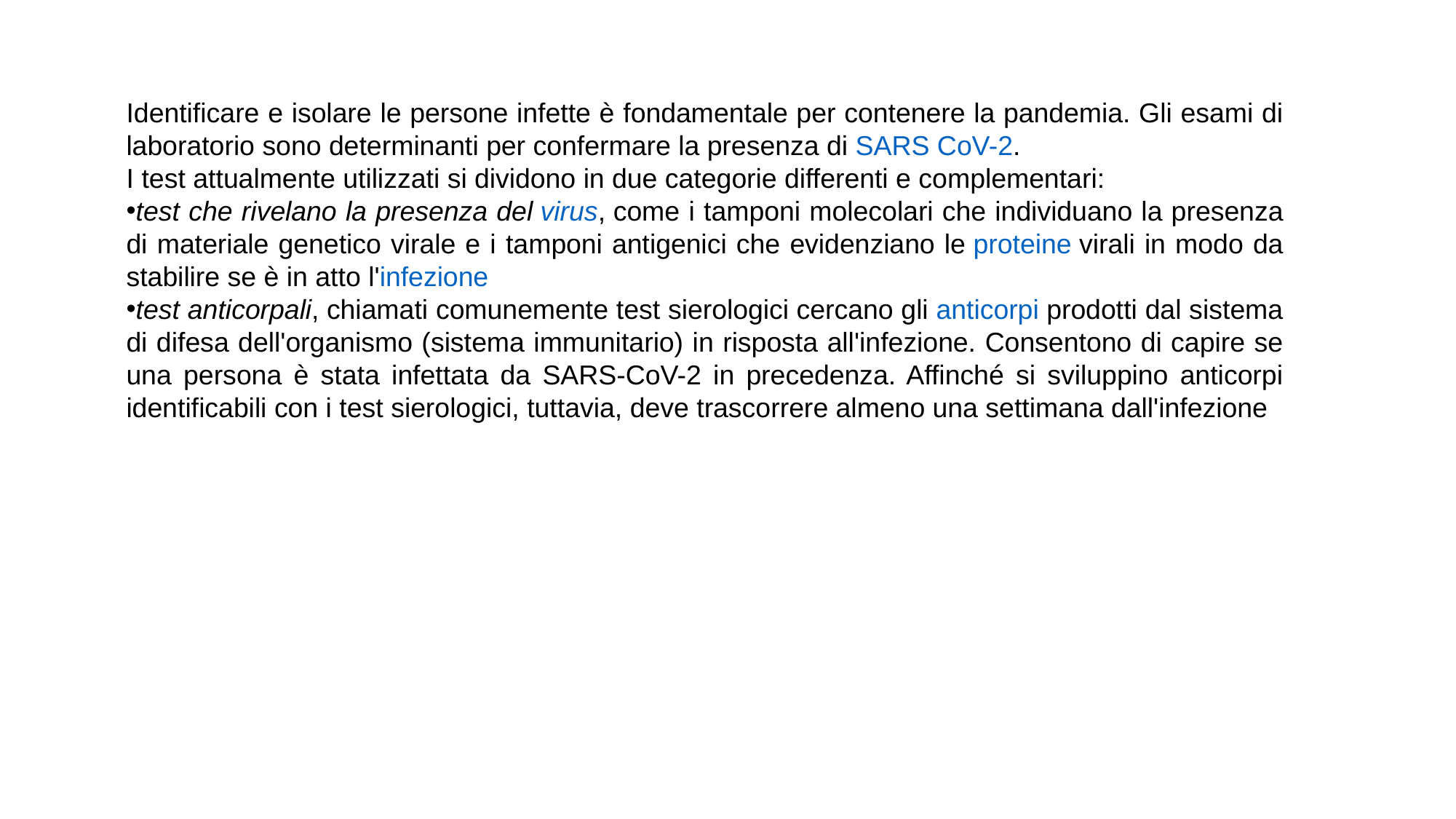

Identificare e isolare le persone infette è fondamentale per contenere la pandemia. Gli esami di laboratorio sono determinanti per confermare la presenza di SARS CoV-2.
I test attualmente utilizzati si dividono in due categorie differenti e complementari:
test che rivelano la presenza del virus, come i tamponi molecolari che individuano la presenza di materiale genetico virale e i tamponi antigenici che evidenziano le proteine virali in modo da stabilire se è in atto l'infezione
test anticorpali, chiamati comunemente test sierologici cercano gli anticorpi prodotti dal sistema di difesa dell'organismo (sistema immunitario) in risposta all'infezione. Consentono di capire se una persona è stata infettata da SARS-CoV-2 in precedenza. Affinché si sviluppino anticorpi identificabili con i test sierologici, tuttavia, deve trascorrere almeno una settimana dall'infezione